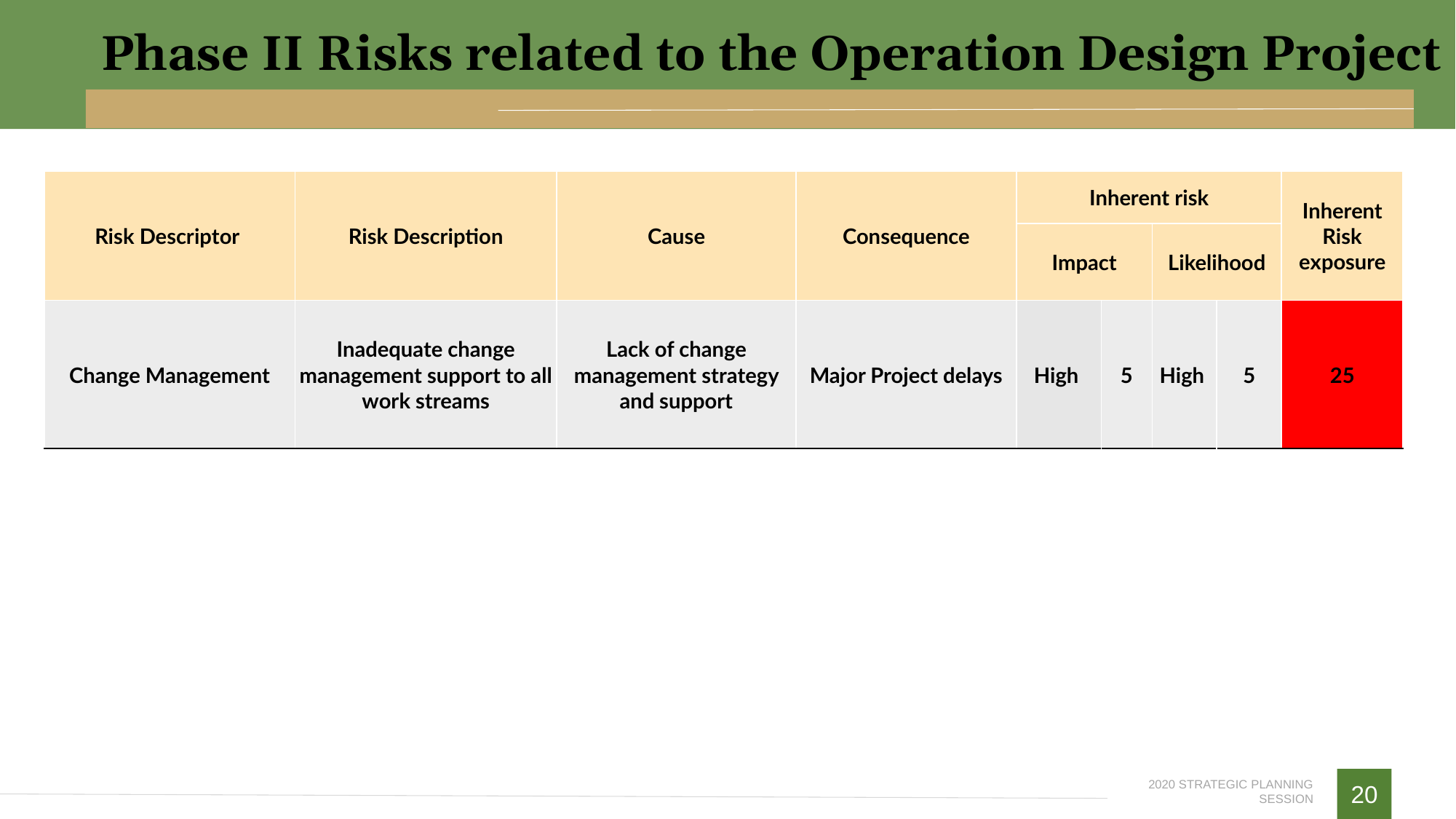

Phase II Risks related to the Operation Design Project
| Risk Descriptor | Risk Description | Cause | Consequence | Inherent risk |  |  |  | Inherent Risk exposure |
| --- | --- | --- | --- | --- | --- | --- | --- | --- |
|  |  |  |  | Impact |  | Likelihood |  |  |
| Change Management | Inadequate change management support to all work streams | Lack of change management strategy and support | Major Project delays | High | 5 | High | 5 | 25 |